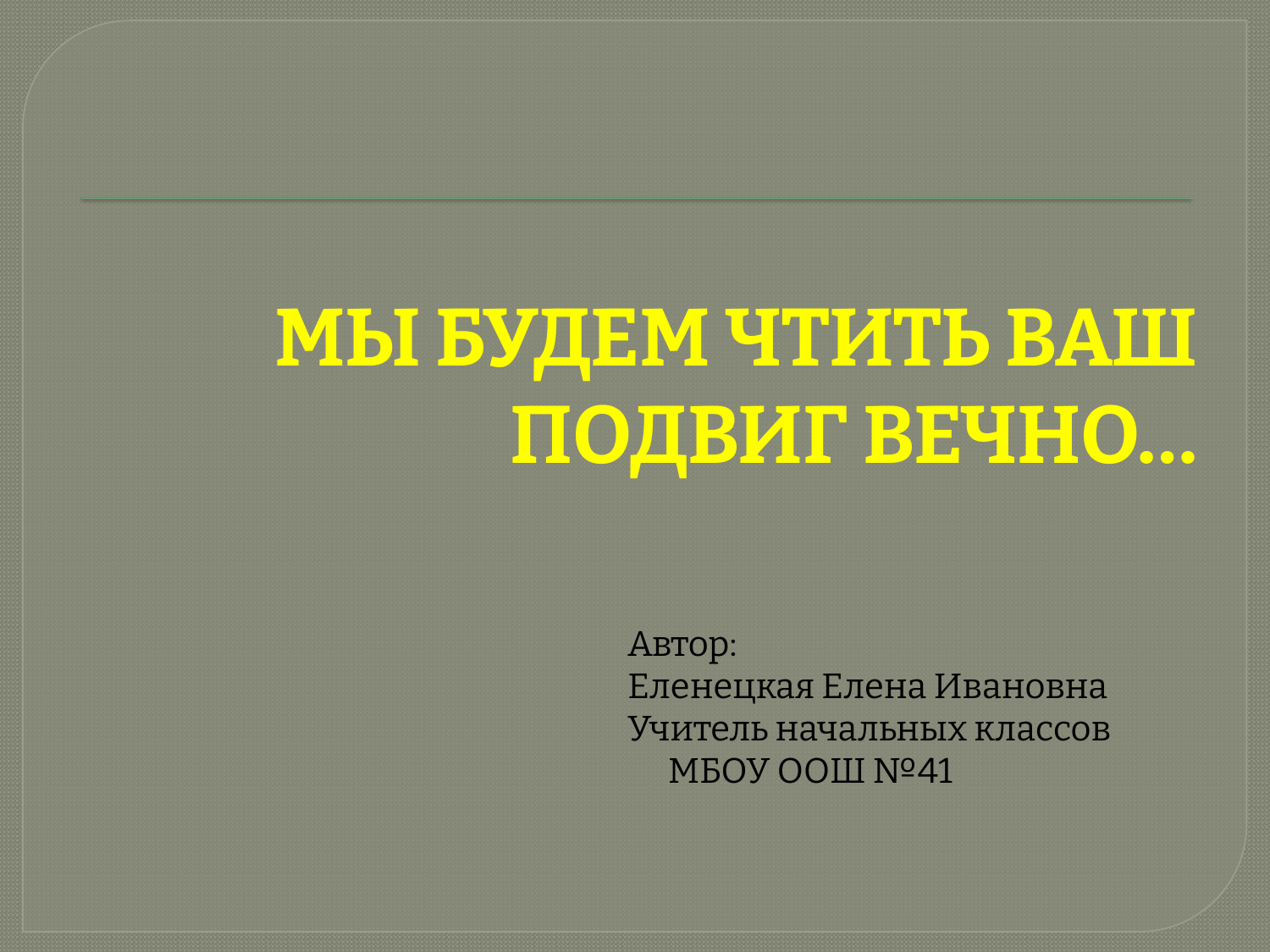

# МЫ БУДЕМ ЧТИТЬ ВАШ ПОДВИГ ВЕЧНО…
Автор:
Еленецкая Елена Ивановна
Учитель начальных классов   МБОУ ООШ №41